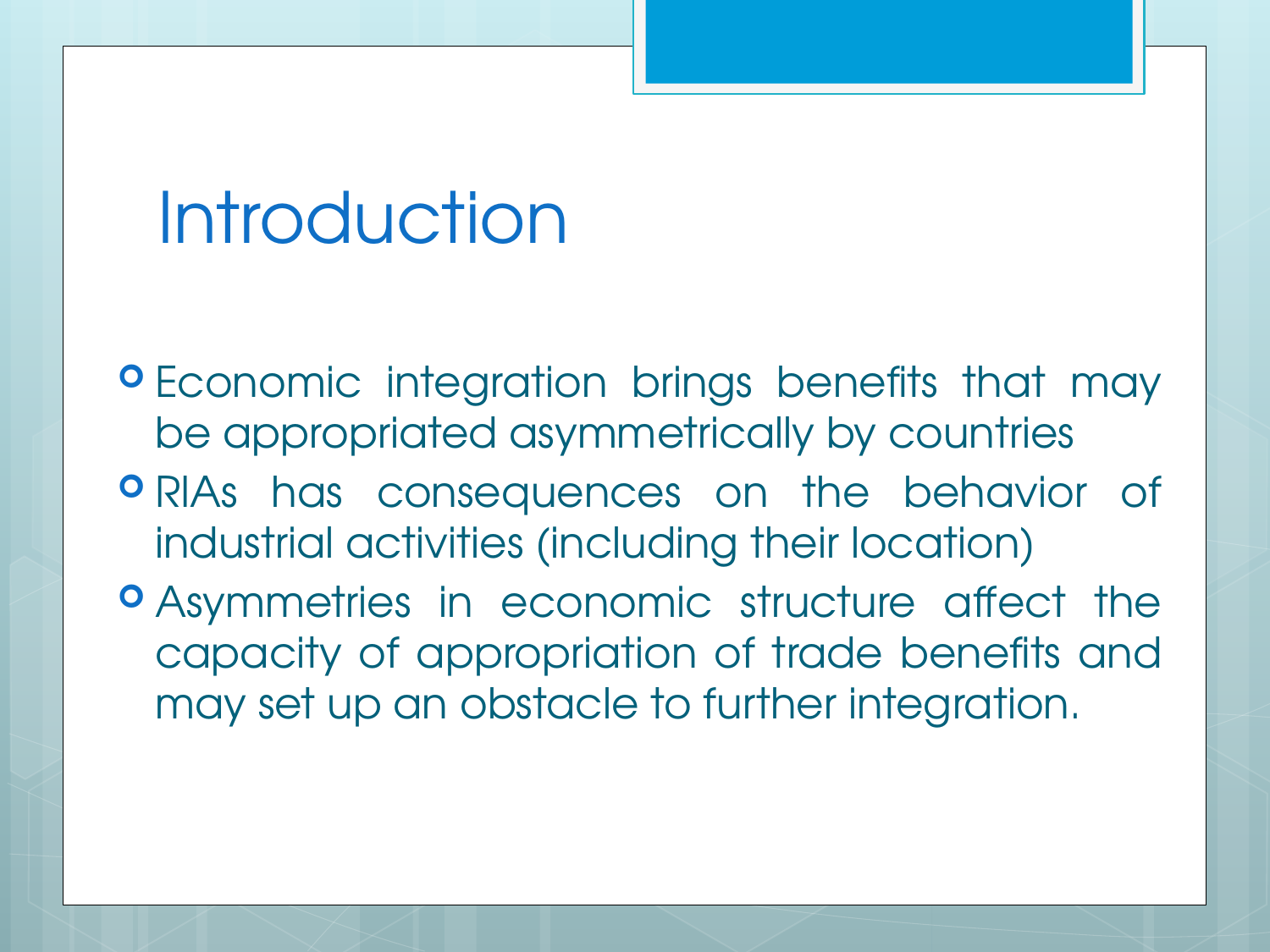

# Introduction
Economic integration brings benefits that may be appropriated asymmetrically by countries
RIAs has consequences on the behavior of industrial activities (including their location)
Asymmetries in economic structure affect the capacity of appropriation of trade benefits and may set up an obstacle to further integration.